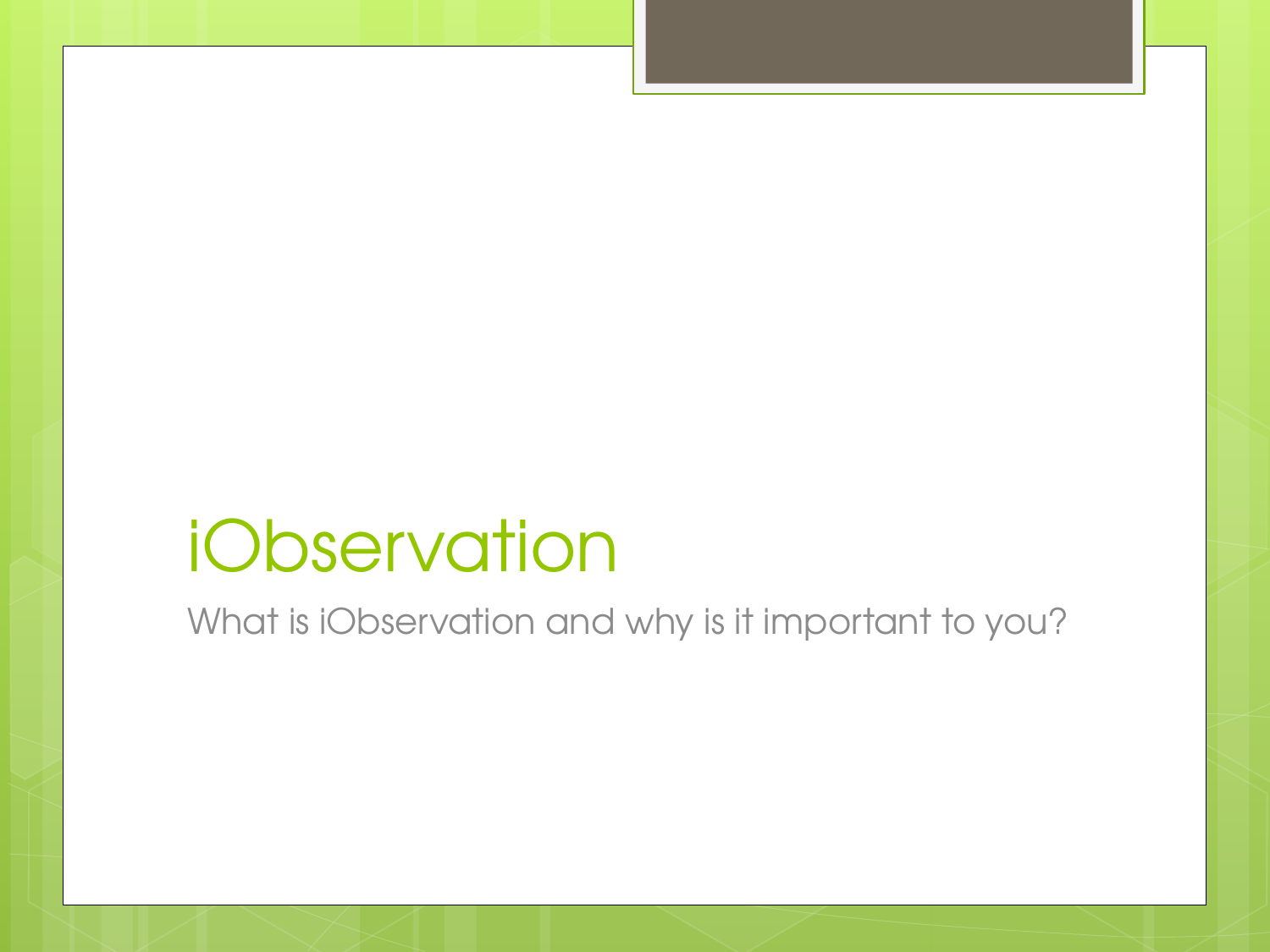

# iObservation
What is iObservation and why is it important to you?